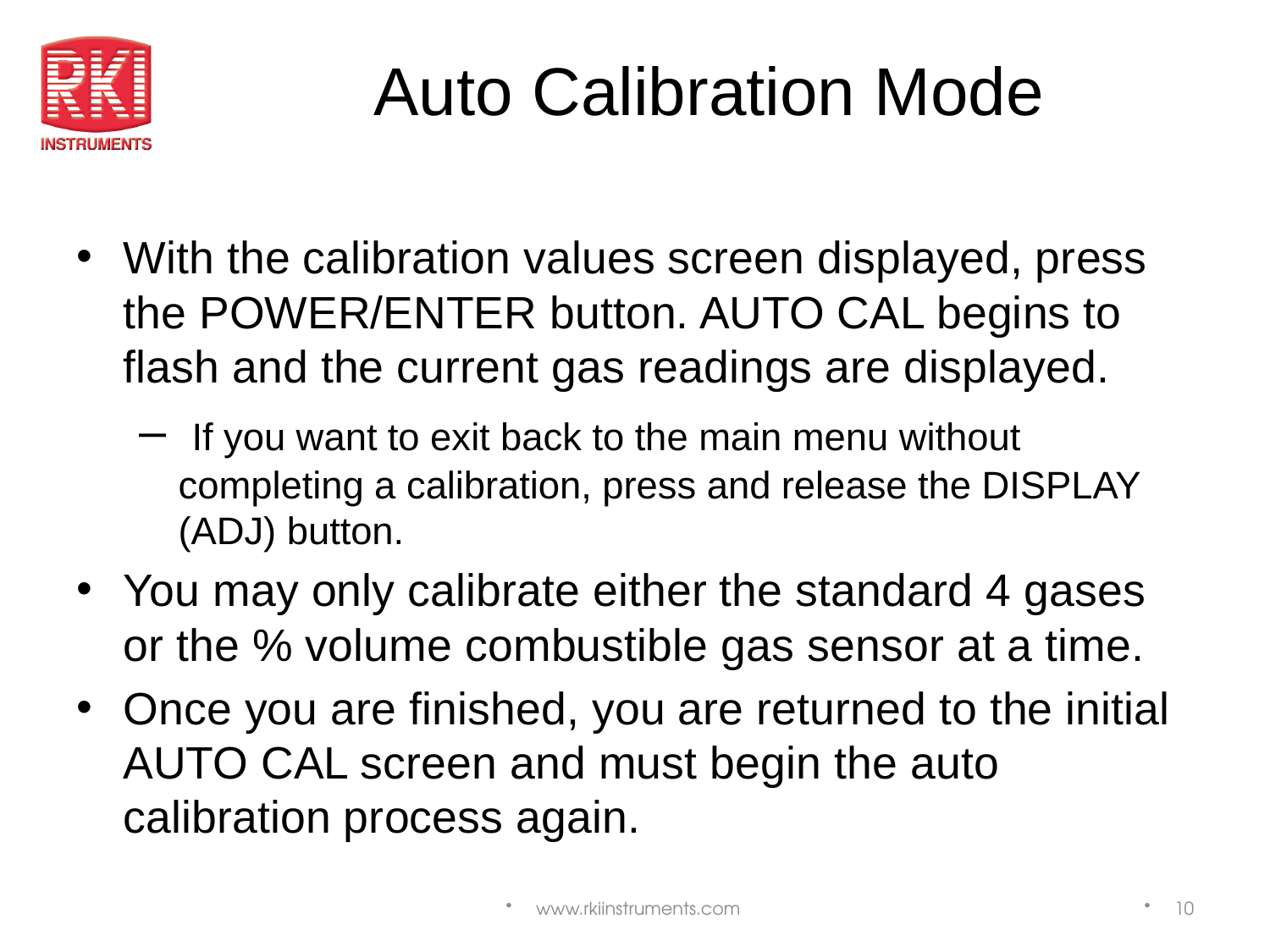

# Auto Calibration Mode
With the calibration values screen displayed, press the POWER/ENTER button. AUTO CAL begins to flash and the current gas readings are displayed.
 If you want to exit back to the main menu without completing a calibration, press and release the DISPLAY (ADJ) button.
You may only calibrate either the standard 4 gases or the % volume combustible gas sensor at a time.
Once you are finished, you are returned to the initial AUTO CAL screen and must begin the auto calibration process again.
www.rkiinstruments.com
10